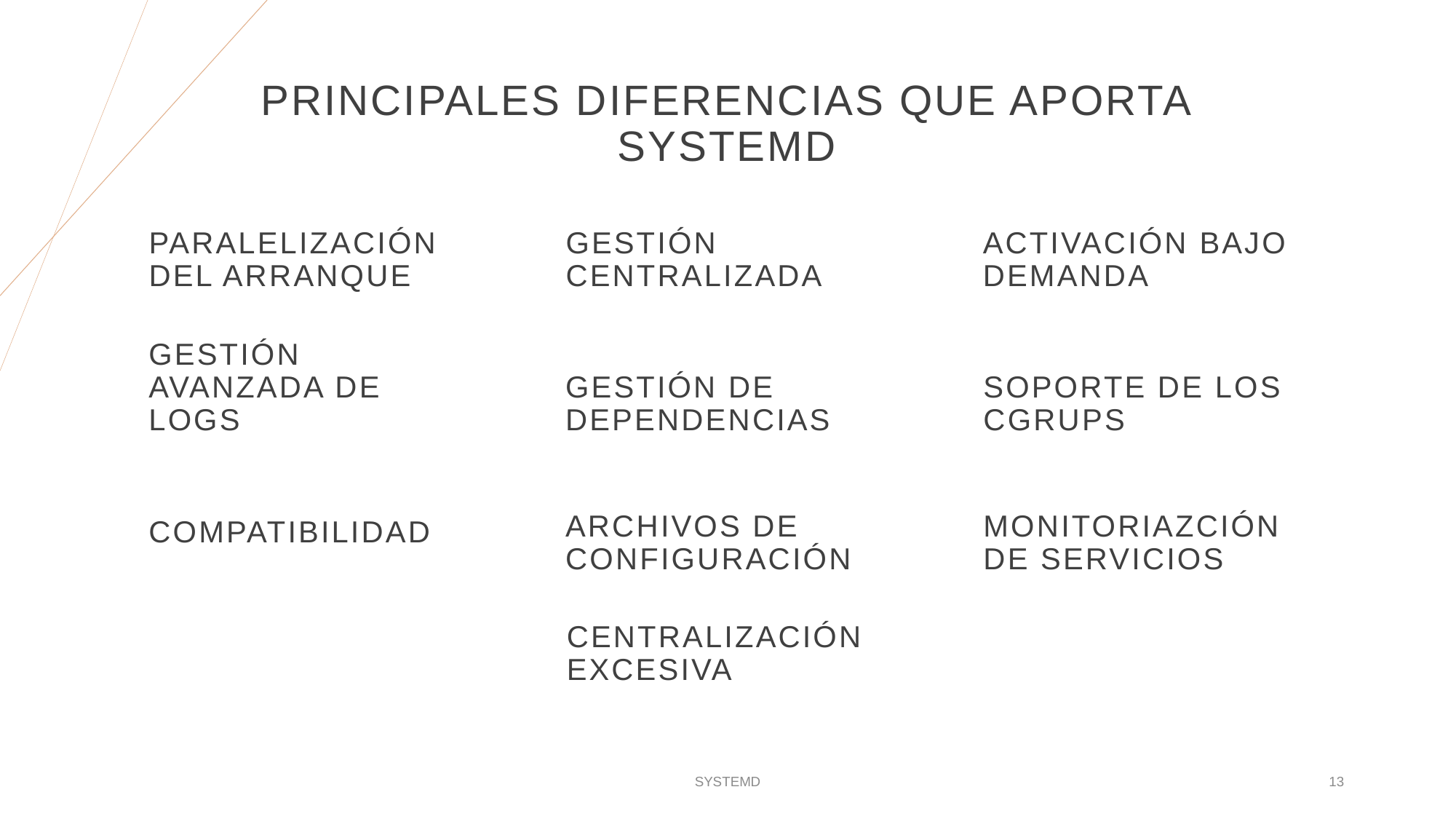

# PRINCIPALES DIFERENCIAS QUE APORTA SYSTEMD
PARALELIZACIóN DEL ARRANQUE
Gestión centralizada
ACTIVACIÓN BAJO DEMANDA
Soporte de los cgrups
Gestión avanzada de logs
Gestión de dependencias
compatibilidad
MONITORIAZCIÓN DE SERVICIOS
Archivos de configuración
CENTRALIZACIÓN EXCESIVA
SYSTEMD
13